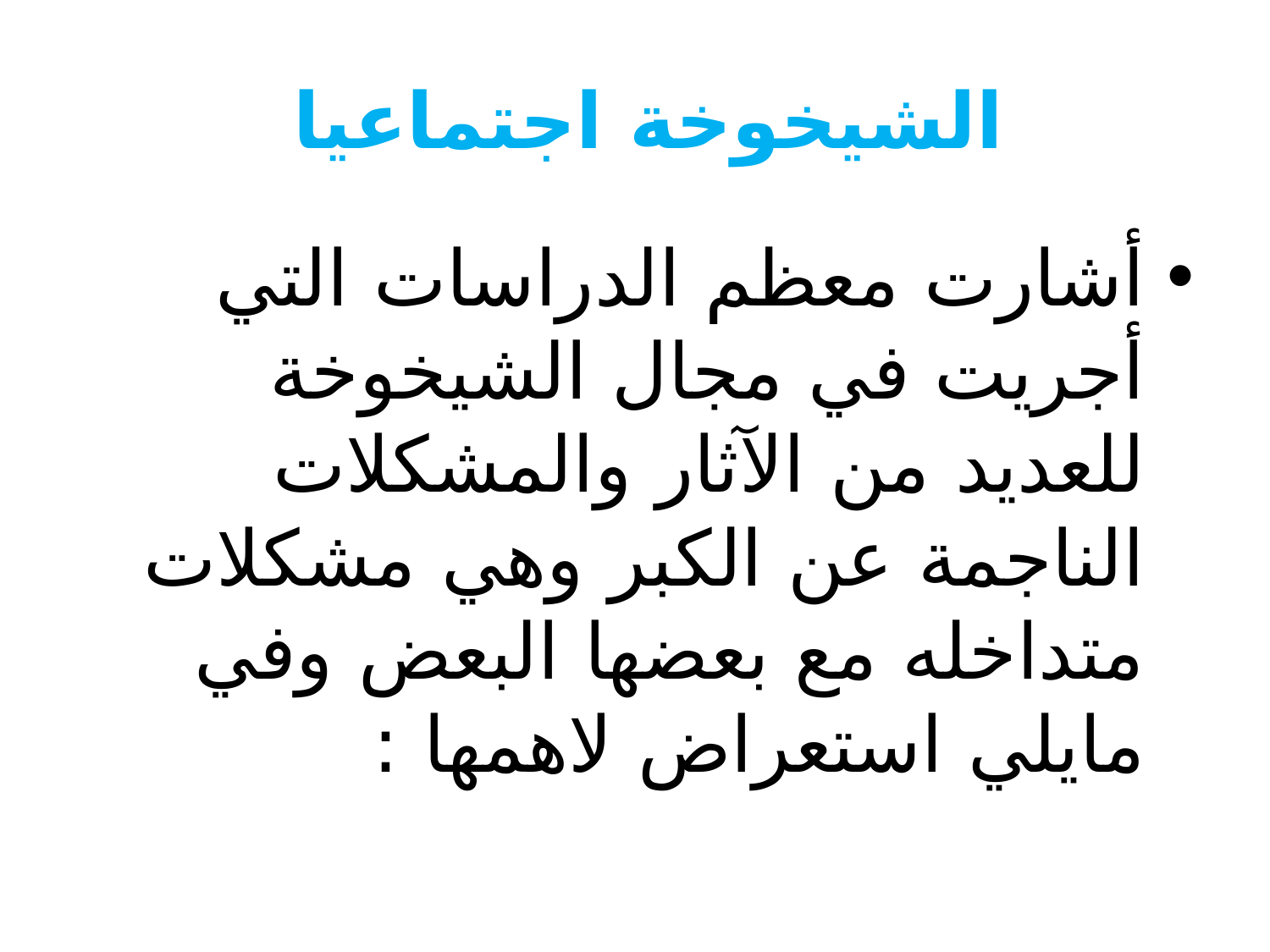

# الشيخوخة اجتماعيا
أشارت معظم الدراسات التي أجريت في مجال الشيخوخة للعديد من الآثار والمشكلات الناجمة عن الكبر وهي مشكلات متداخله مع بعضها البعض وفي مايلي استعراض لاهمها :